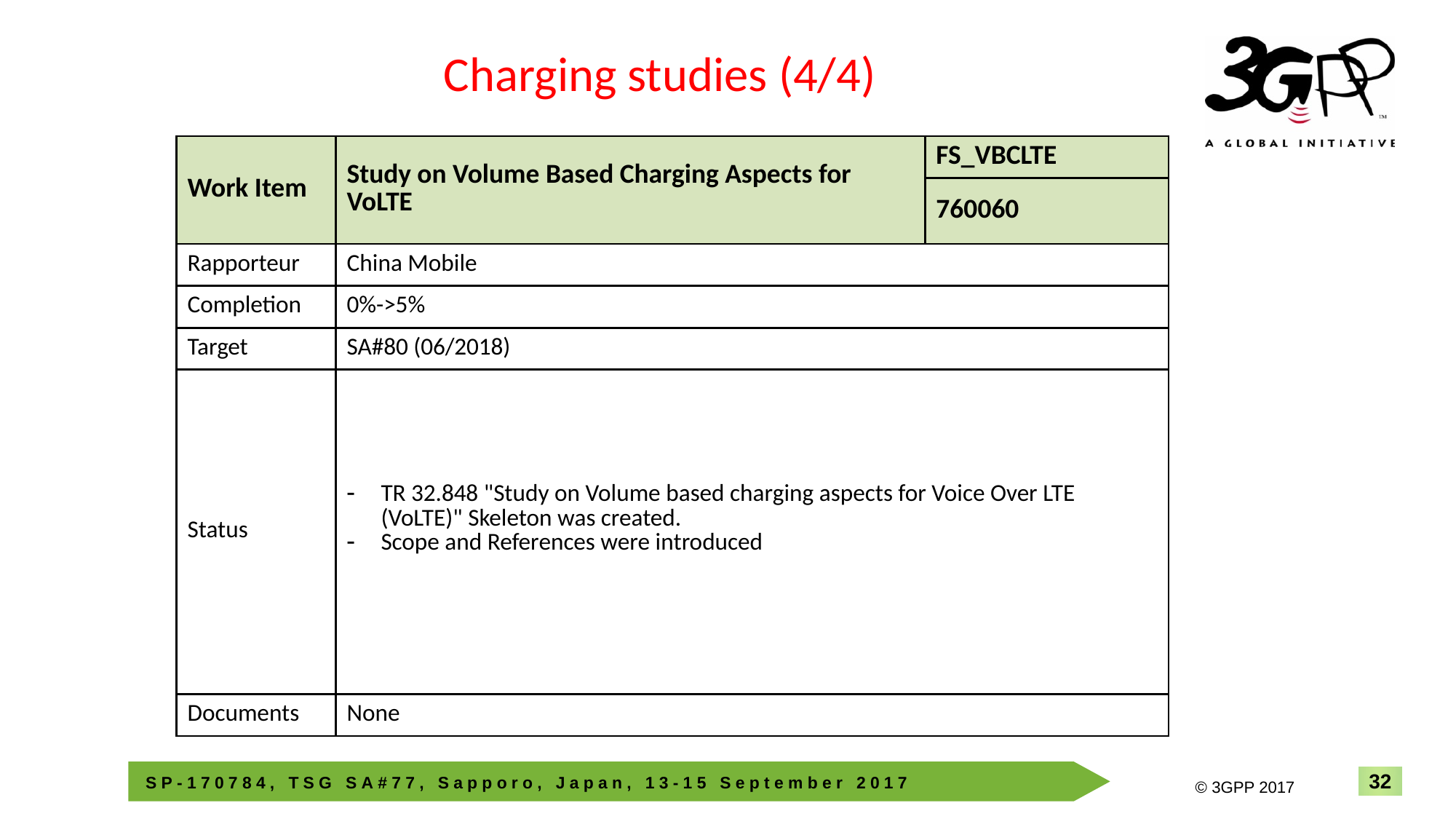

Charging studies (4/4)
| Work Item | Study on Volume Based Charging Aspects for VoLTE | FS\_VBCLTE |
| --- | --- | --- |
|  |  | 760060 |
| Rapporteur | China Mobile |  |
| Completion | 0%->5% |  |
| Target | SA#80 (06/2018) |  |
| Status | TR 32.848 "Study on Volume based charging aspects for Voice Over LTE (VoLTE)" Skeleton was created. Scope and References were introduced |  |
| Documents | None |  |